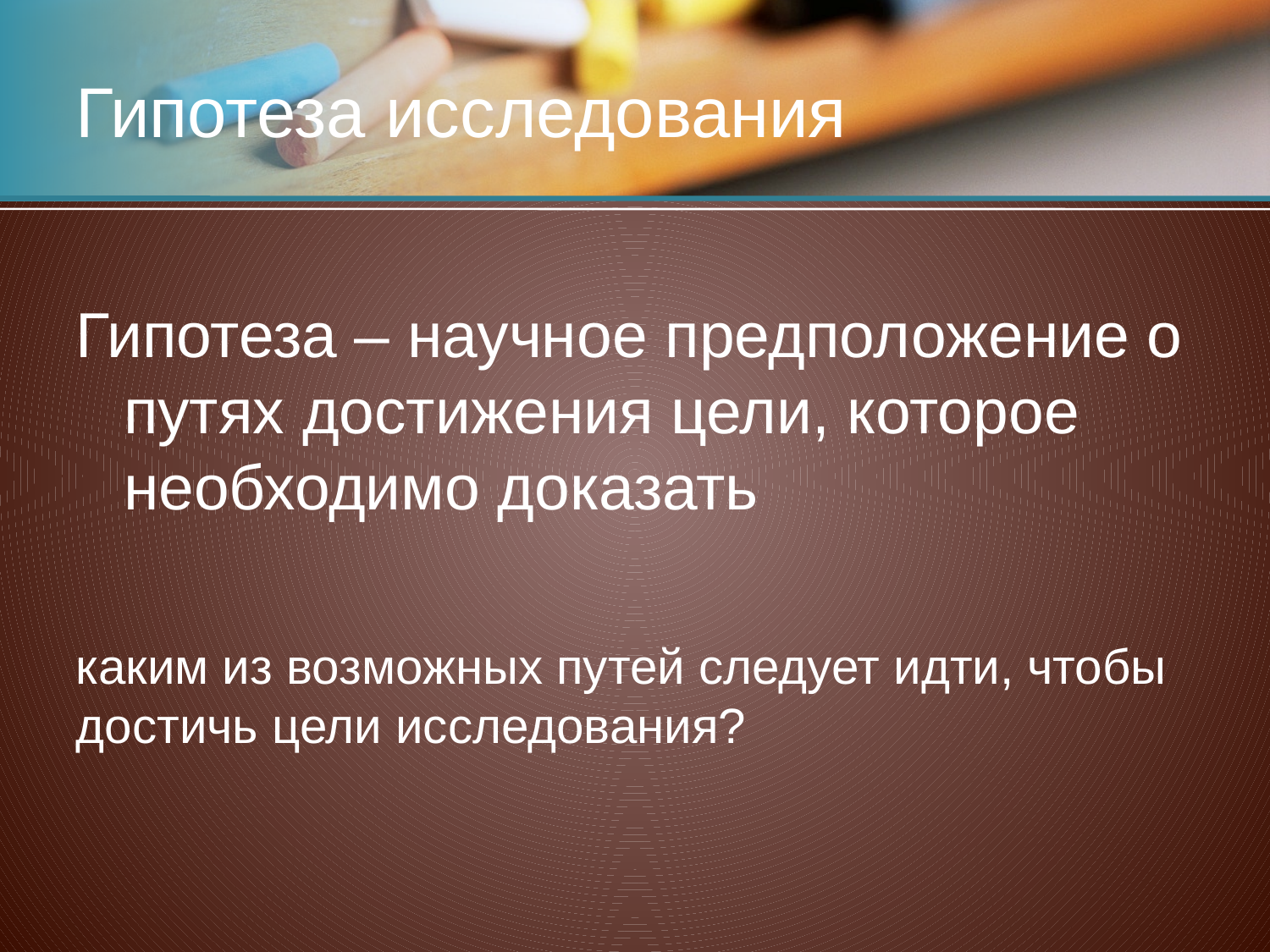

# Гипотеза исследования
Гипотеза – научное предположение о путях достижения цели, которое необходимо доказать

каким из возможных путей следует идти, чтобы достичь цели исследования?